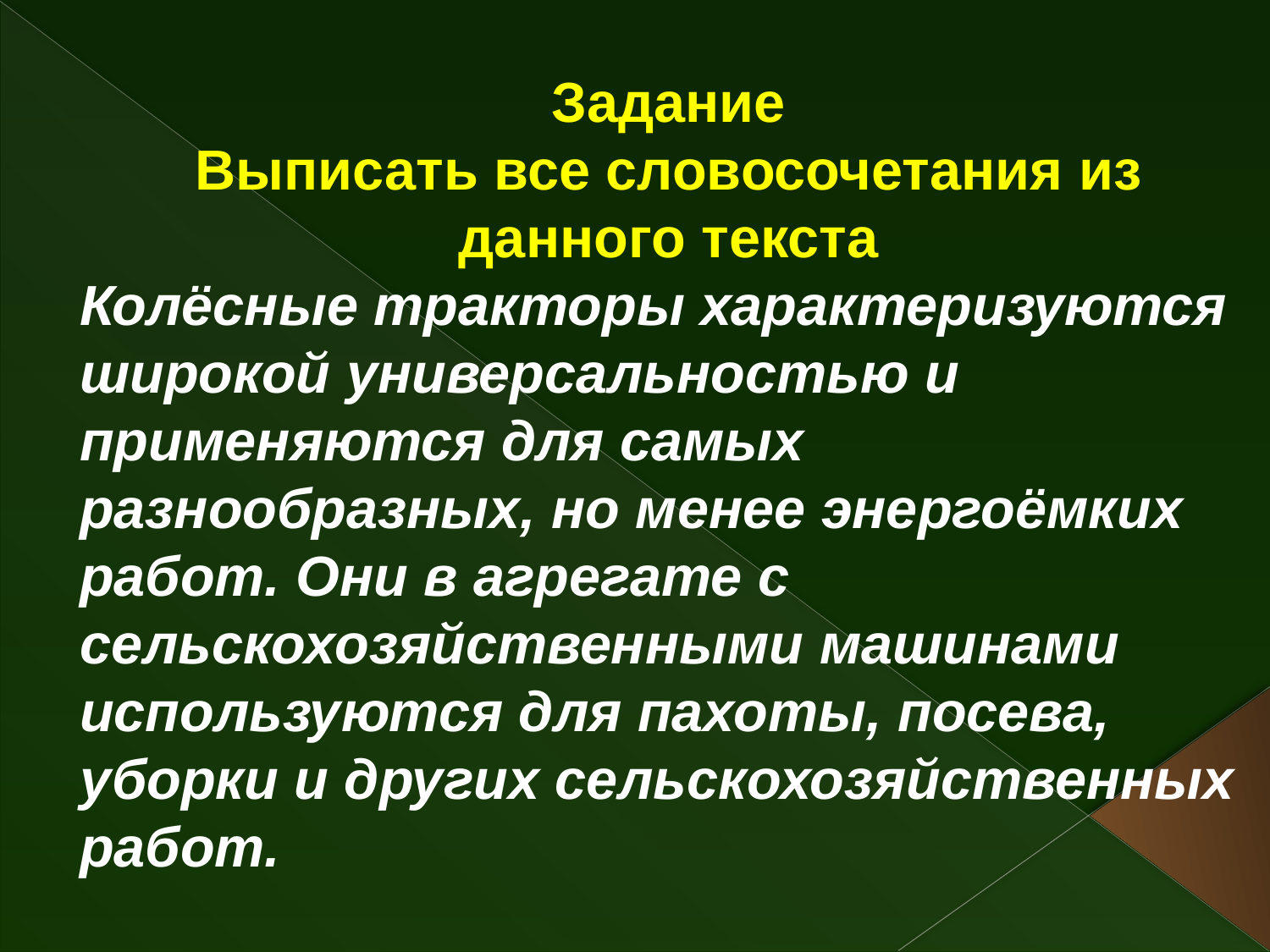

Задание
Выписать все словосочетания из данного текста
Колёсные тракторы характеризуются широкой универсальностью и применяются для самых разнообразных, но менее энергоёмких работ. Они в агрегате с сельскохозяйственными машинами используются для пахоты, посева, уборки и других сельскохозяйственных работ.